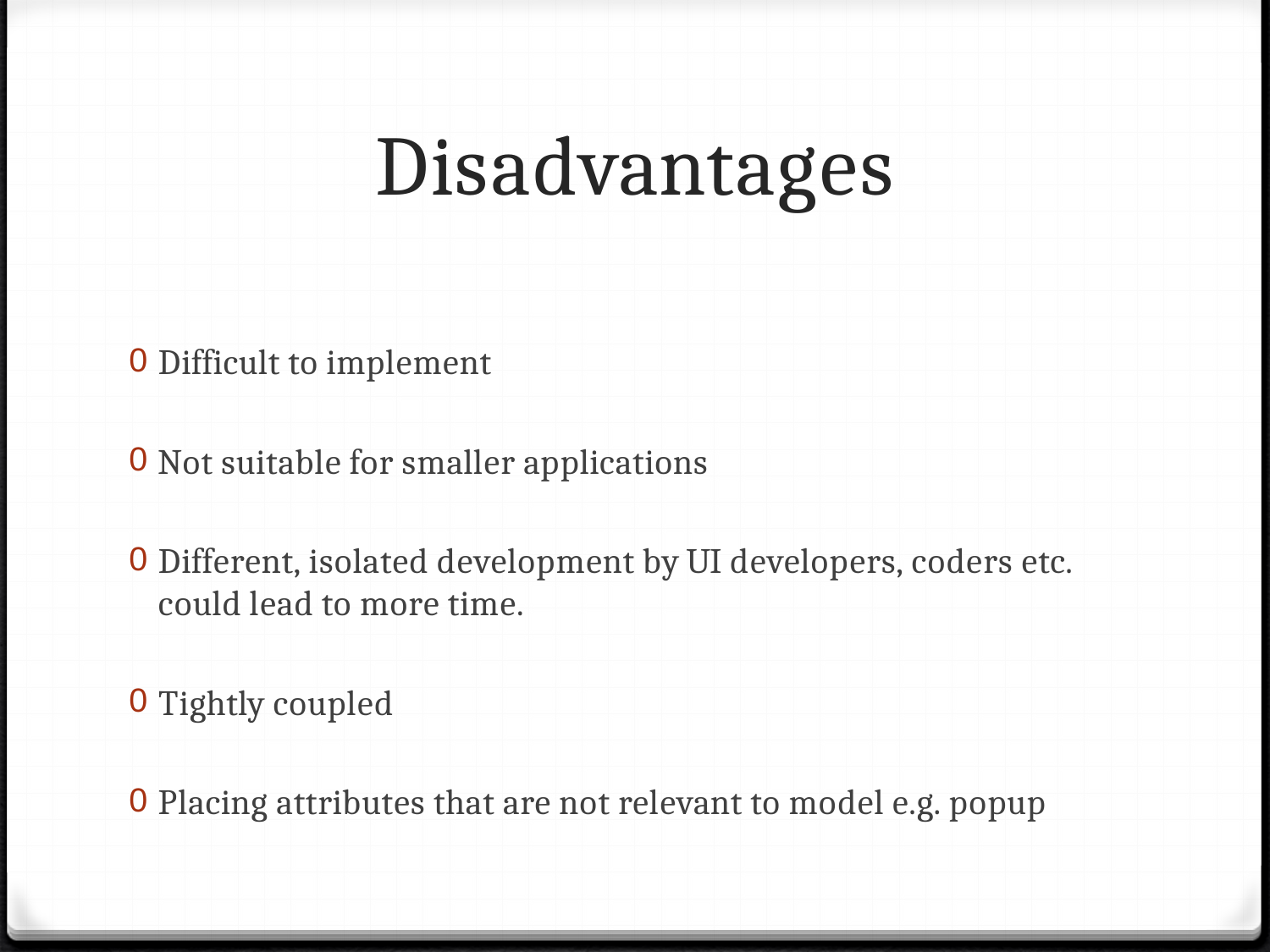

# Disadvantages

Difficult to implement

Not suitable for smaller applications

Different, isolated development by UI developers, coders etc. could lead to more time.

Tightly coupled

Placing attributes that are not relevant to model e.g. popup